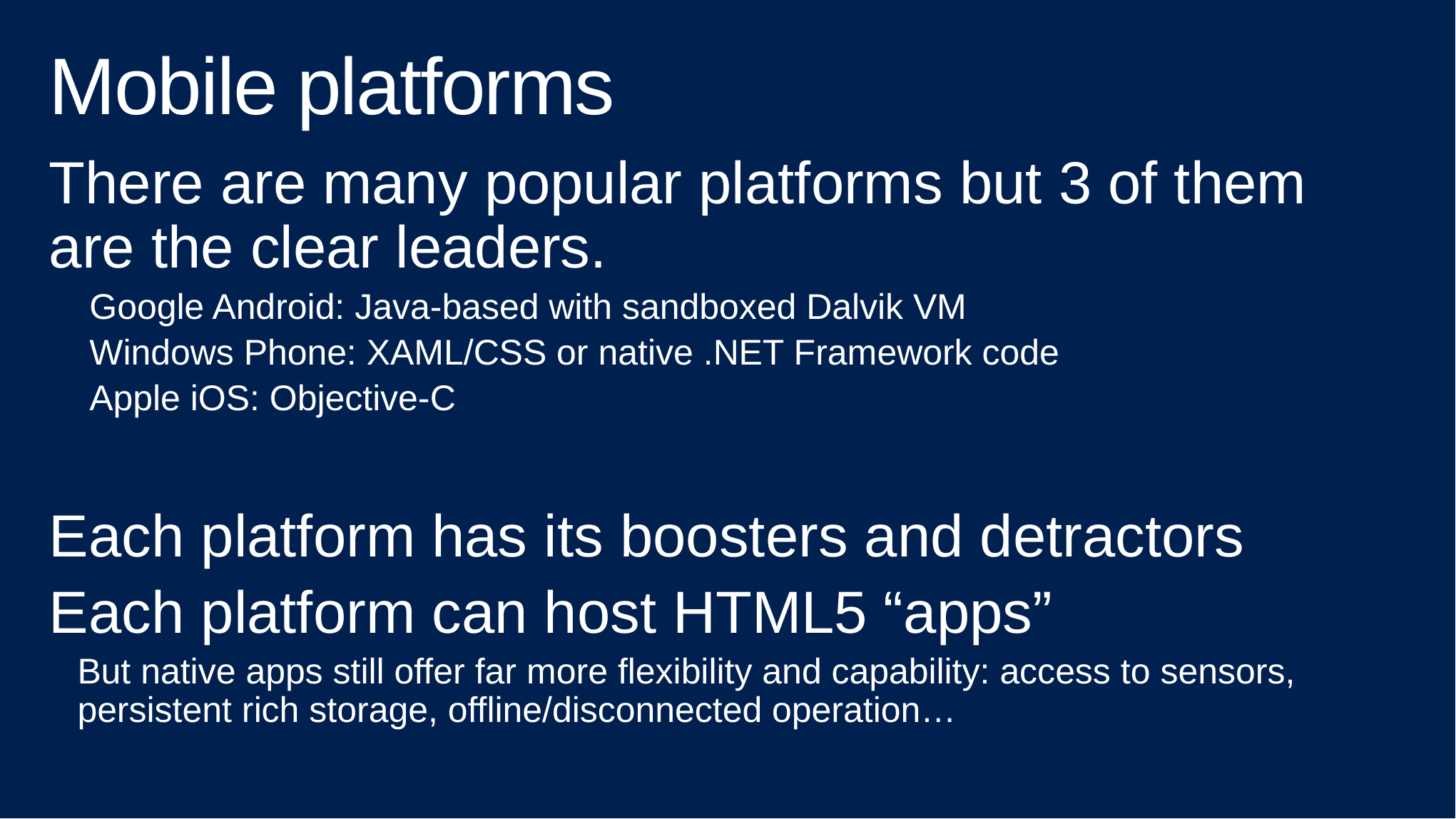

# Mobile platforms
There are many popular platforms but 3 of them are the clear leaders.
Google Android: Java-based with sandboxed Dalvik VM
Windows Phone: XAML/CSS or native .NET Framework code
Apple iOS: Objective-C

Each platform has its boosters and detractors
Each platform can host HTML5 “apps”
But native apps still offer far more flexibility and capability: access to sensors, persistent rich storage, offline/disconnected operation…